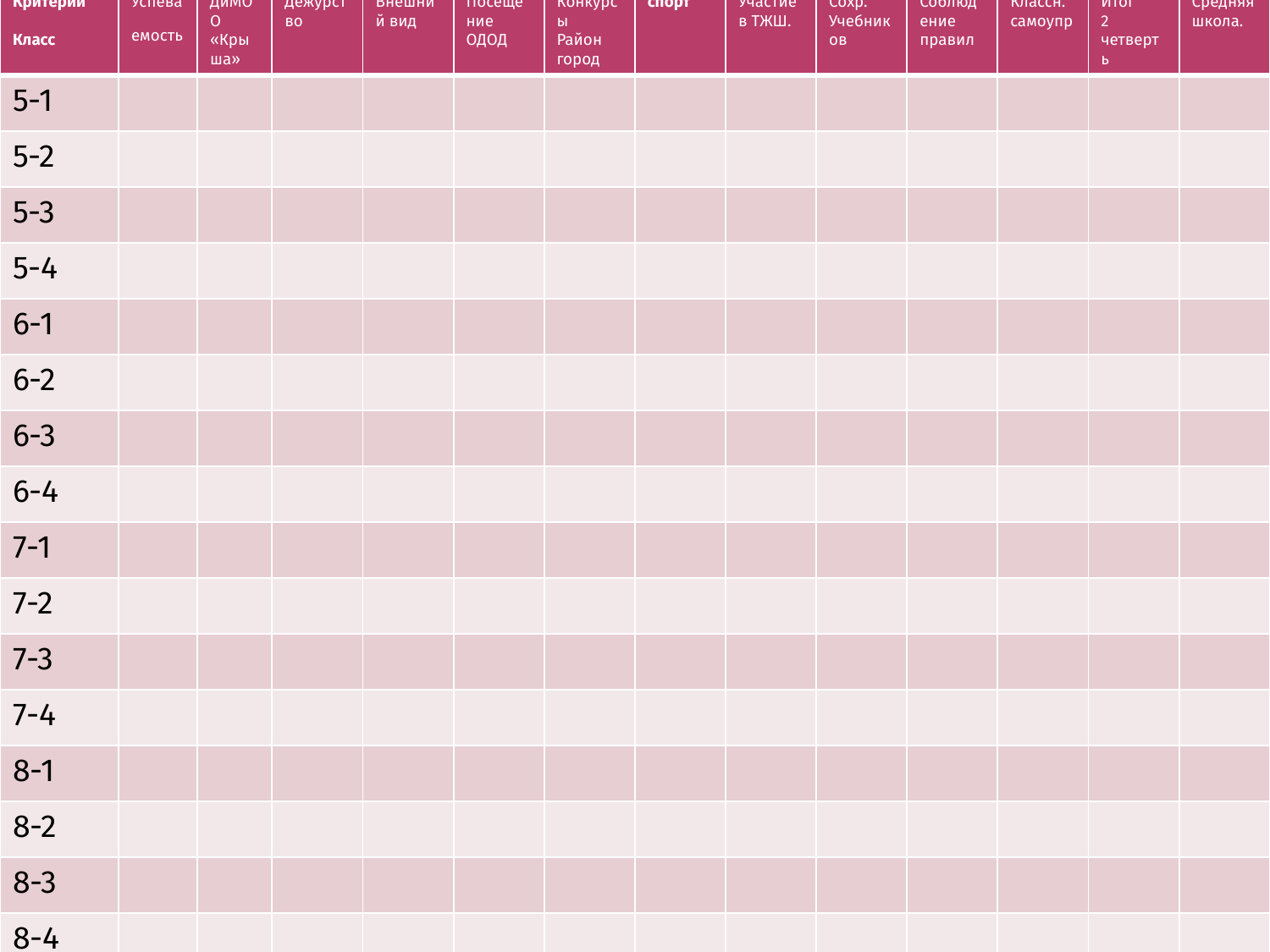

| Критерии Класс | Успеваемость | ДиМОО «Крыша» | Дежурство | Внешний вид | Посещение ОДОД | Конкурсы Район город | спорт | Участие в ТЖШ. | Сохр. Учебников | Соблюдение правил | Классн. самоупр | Итог 2 четверть | Средняя школа. |
| --- | --- | --- | --- | --- | --- | --- | --- | --- | --- | --- | --- | --- | --- |
| 5-1 |  |  |  |  |  |  |  |  |  |  |  |  |  |
| 5-2 |  |  |  |  |  |  |  |  |  |  |  |  |  |
| 5-3 |  |  |  |  |  |  |  |  |  |  |  |  |  |
| 5-4 |  |  |  |  |  |  |  |  |  |  |  |  |  |
| 6-1 |  |  |  |  |  |  |  |  |  |  |  |  |  |
| 6-2 |  |  |  |  |  |  |  |  |  |  |  |  |  |
| 6-3 |  |  |  |  |  |  |  |  |  |  |  |  |  |
| 6-4 |  |  |  |  |  |  |  |  |  |  |  |  |  |
| 7-1 |  |  |  |  |  |  |  |  |  |  |  |  |  |
| 7-2 |  |  |  |  |  |  |  |  |  |  |  |  |  |
| 7-3 |  |  |  |  |  |  |  |  |  |  |  |  |  |
| 7-4 |  |  |  |  |  |  |  |  |  |  |  |  |  |
| 8-1 |  |  |  |  |  |  |  |  |  |  |  |  |  |
| 8-2 |  |  |  |  |  |  |  |  |  |  |  |  |  |
| 8-3 |  |  |  |  |  |  |  |  |  |  |  |  |  |
| 8-4 |  |  |  |  |  |  |  |  |  |  |  |  |  |